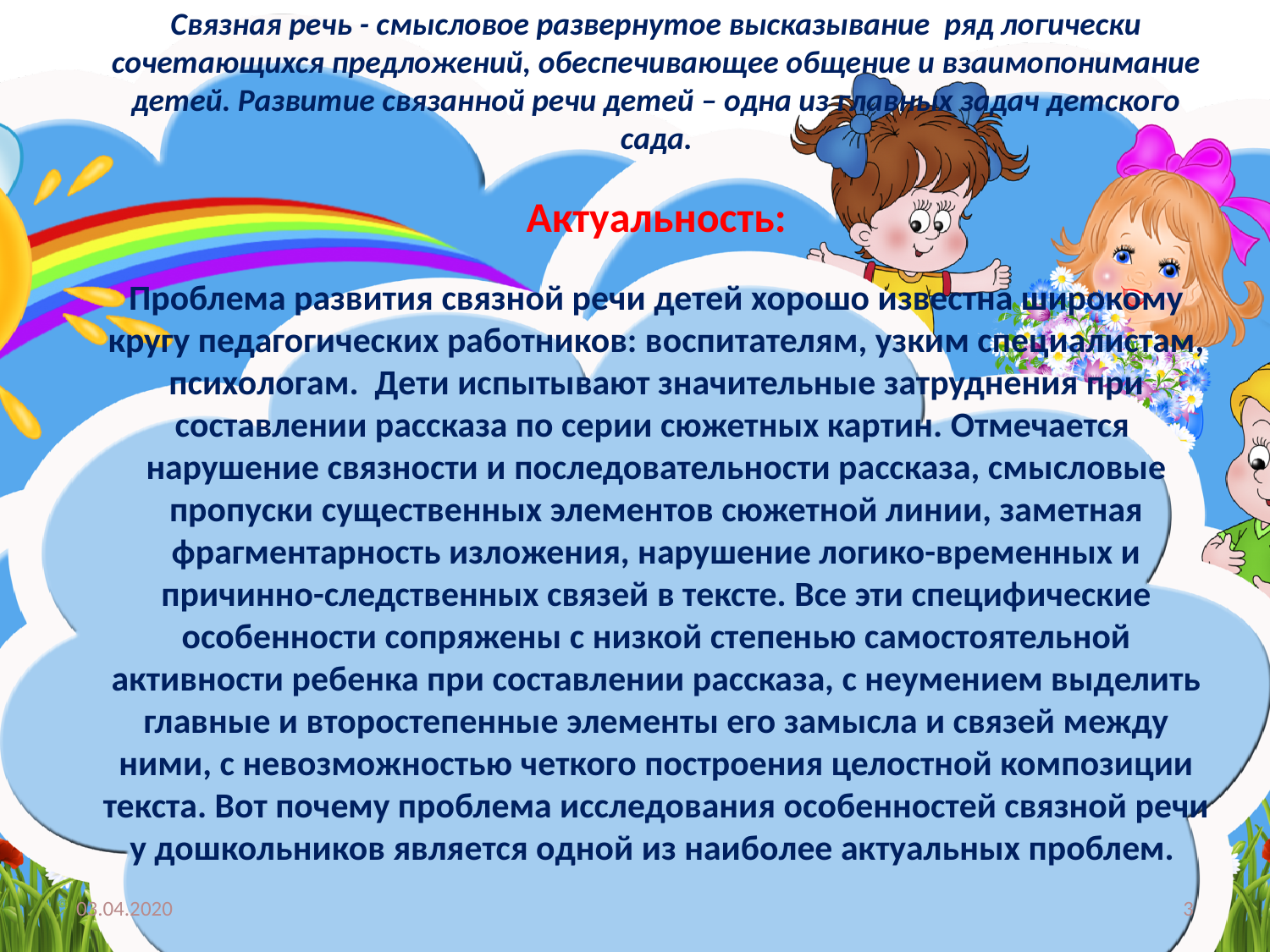

# Связная речь - смысловое развернутое высказывание  ряд логически сочетающихся предложений, обеспечивающее общение и взаимопонимание детей. Развитие связанной речи детей – одна из главных задач детского сада. Актуальность: Проблема развития связной речи детей хорошо известна широкому кругу педагогических работников: воспитателям, узким специалистам, психологам.  Дети испытывают значительные затруднения при составлении рассказа по серии сюжетных картин. Отмечается  нарушение связности и последовательности рассказа, смысловые пропуски существенных элементов сюжетной линии, заметная фрагментарность изложения, нарушение логико-временных и причинно-следственных связей в тексте. Все эти специфические особенности сопряжены с низкой степенью самостоятельной активности ребенка при составлении рассказа, с неумением выделить главные и второстепенные элементы его замысла и связей между ними, с невозможностью четкого построения целостной композиции текста. Вот почему проблема исследования особенностей связной речи у дошкольников является одной из наиболее актуальных проблем.
03.04.2020
3